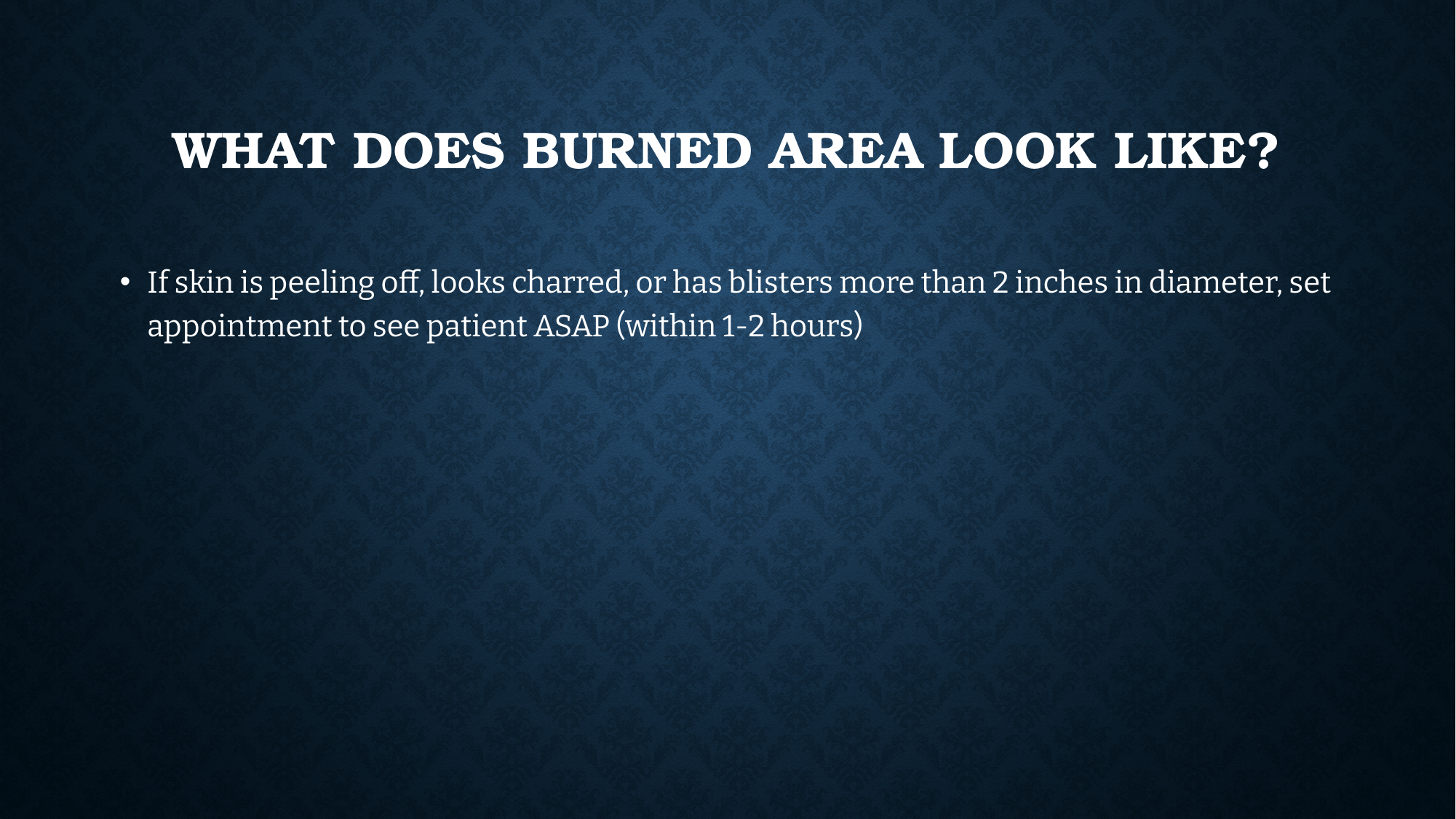

# What does burned area look like?
If skin is peeling off, looks charred, or has blisters more than 2 inches in diameter, set appointment to see patient ASAP (within 1-2 hours)